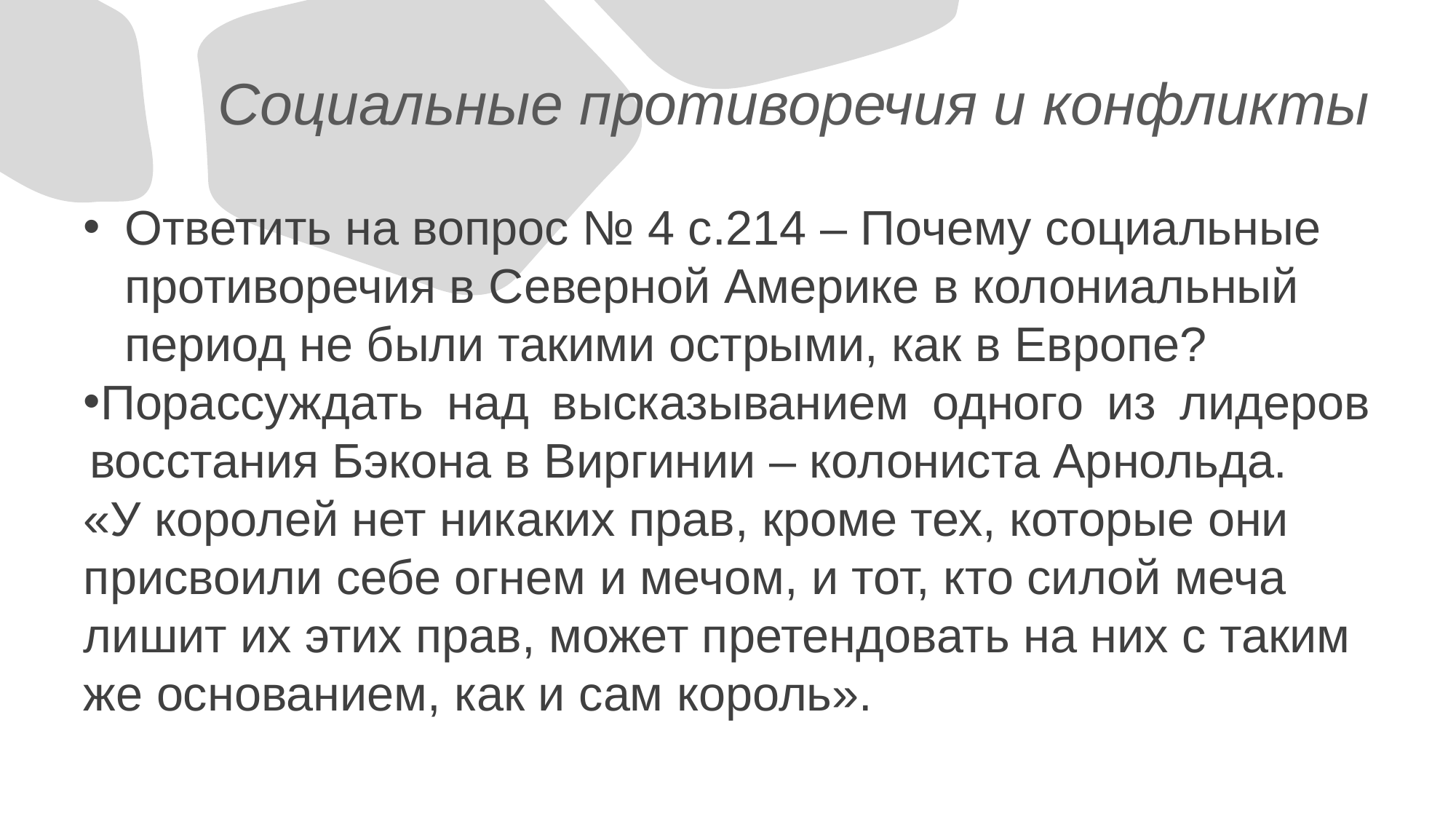

# Социальные противоречия и конфликты
Ответить на вопрос № 4 с.214 – Почему социальные противоречия в Северной Америке в колониальный период не были такими острыми, как в Европе?
Порассуждать над высказыванием одного из лидеров восстания Бэкона в Виргинии – колониста Арнольда.
«У королей нет никаких прав, кроме тех, которые они присвоили себе огнем и мечом, и тот, кто силой меча лишит их этих прав, может претендовать на них с таким же основанием, как и сам король».